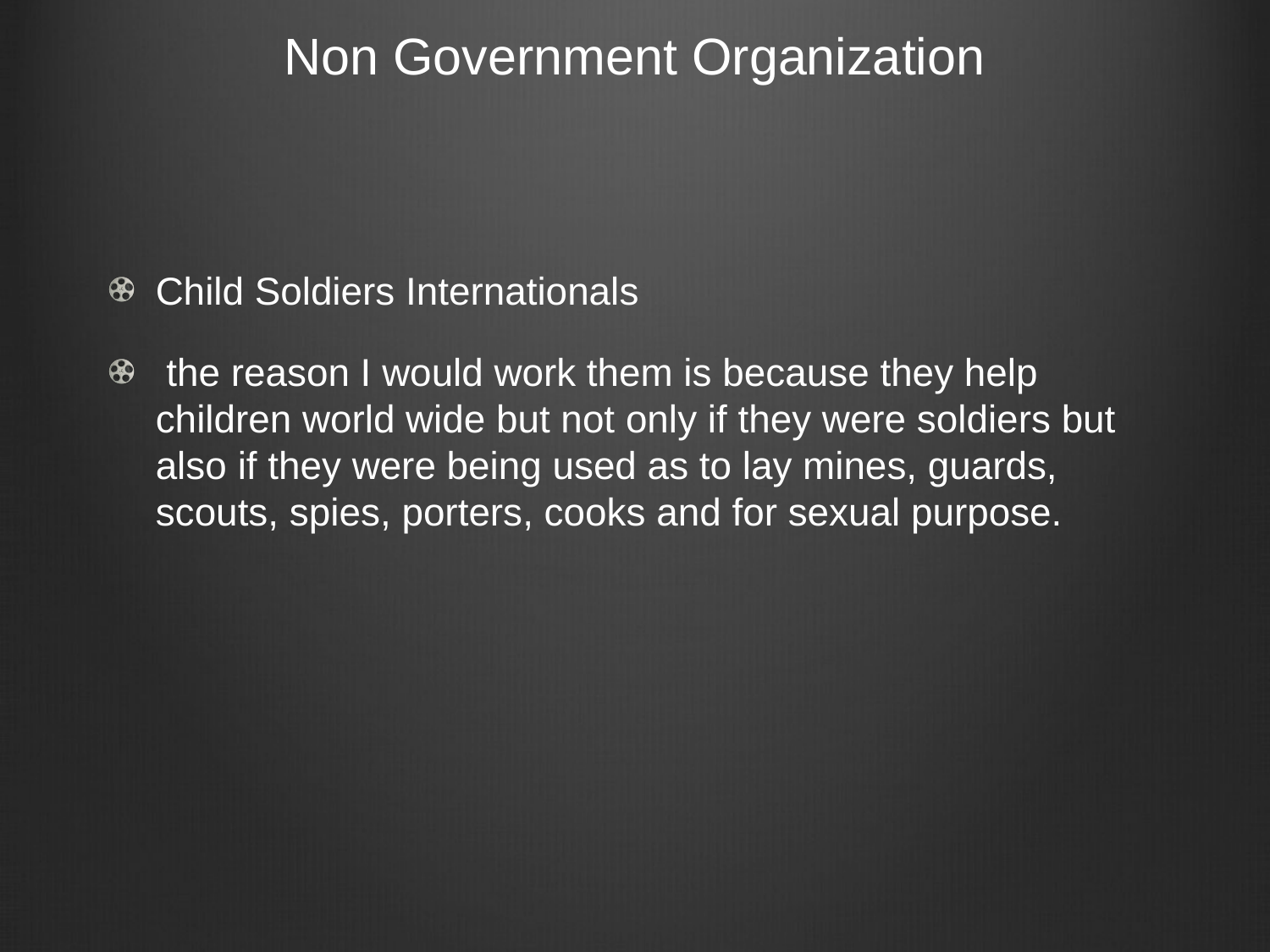

# Non Government Organization
Child Soldiers Internationals
 the reason I would work them is because they help children world wide but not only if they were soldiers but also if they were being used as to lay mines, guards, scouts, spies, porters, cooks and for sexual purpose.